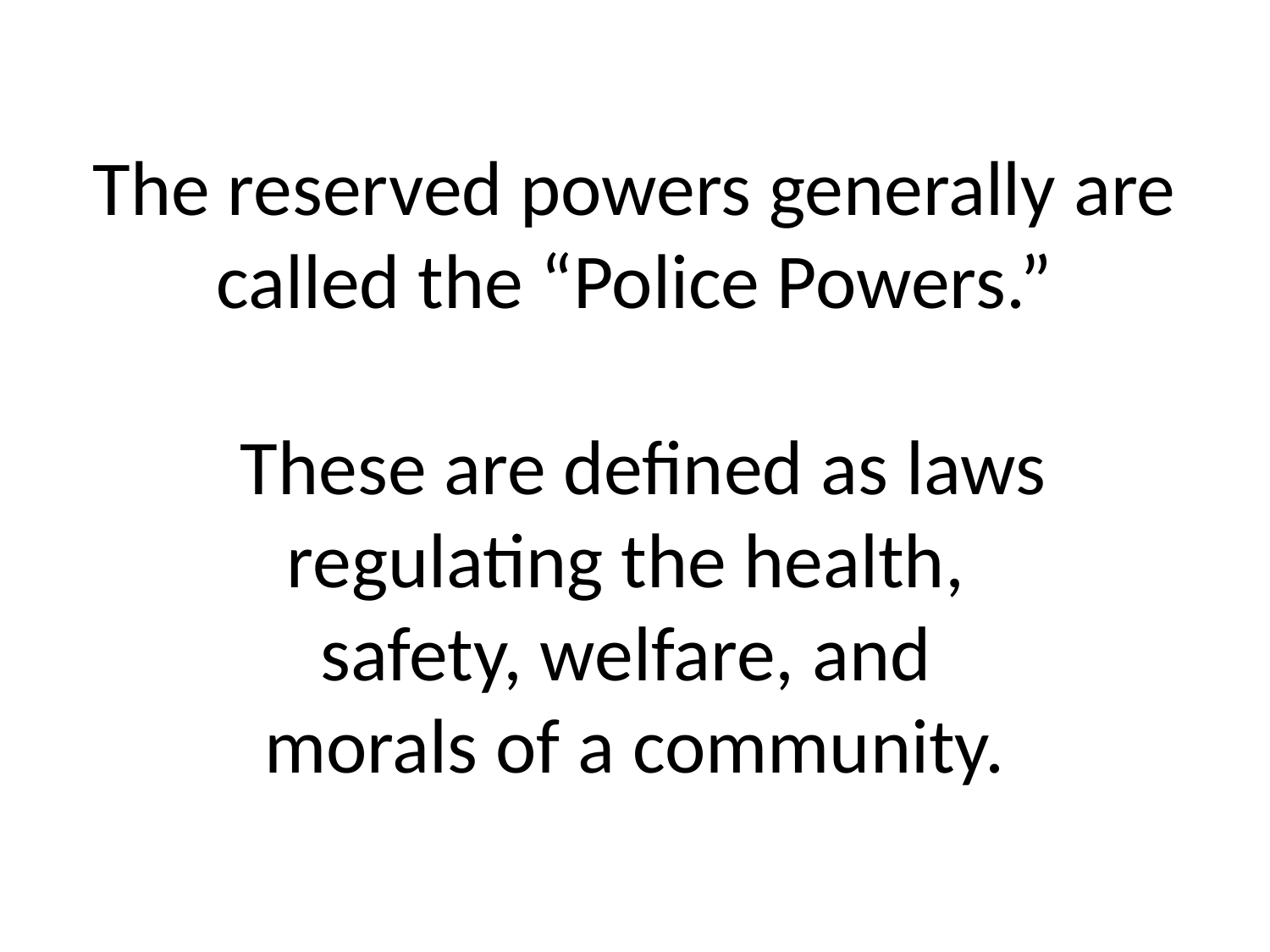

# The reserved powers generally are called the “Police Powers.” These are defined as laws regulating the health, safety, welfare, and morals of a community.